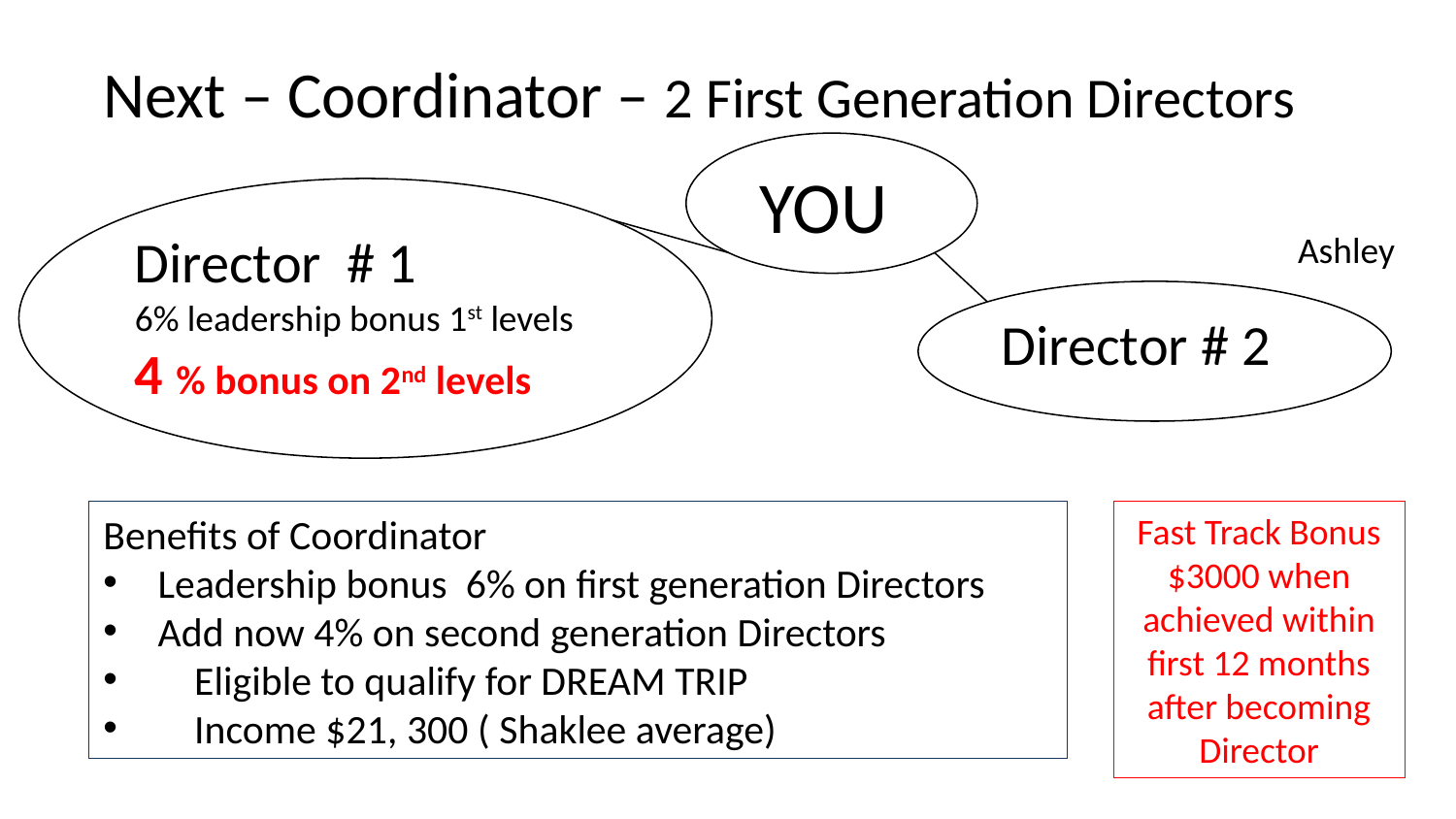

Next – Coordinator – 2 First Generation Directors
 YOU
Director  # 1
6% leadership bonus 1st levels
4 % bonus on 2nd levels
Ashley
Director # 2
Benefits of Coordinator
Leadership bonus  6% on first generation Directors
Add now 4% on second generation Directors
Eligible to qualify for DREAM TRIP
Income $21, 300 ( Shaklee average)
Fast Track Bonus $3000 when achieved within first 12 months after becoming Director